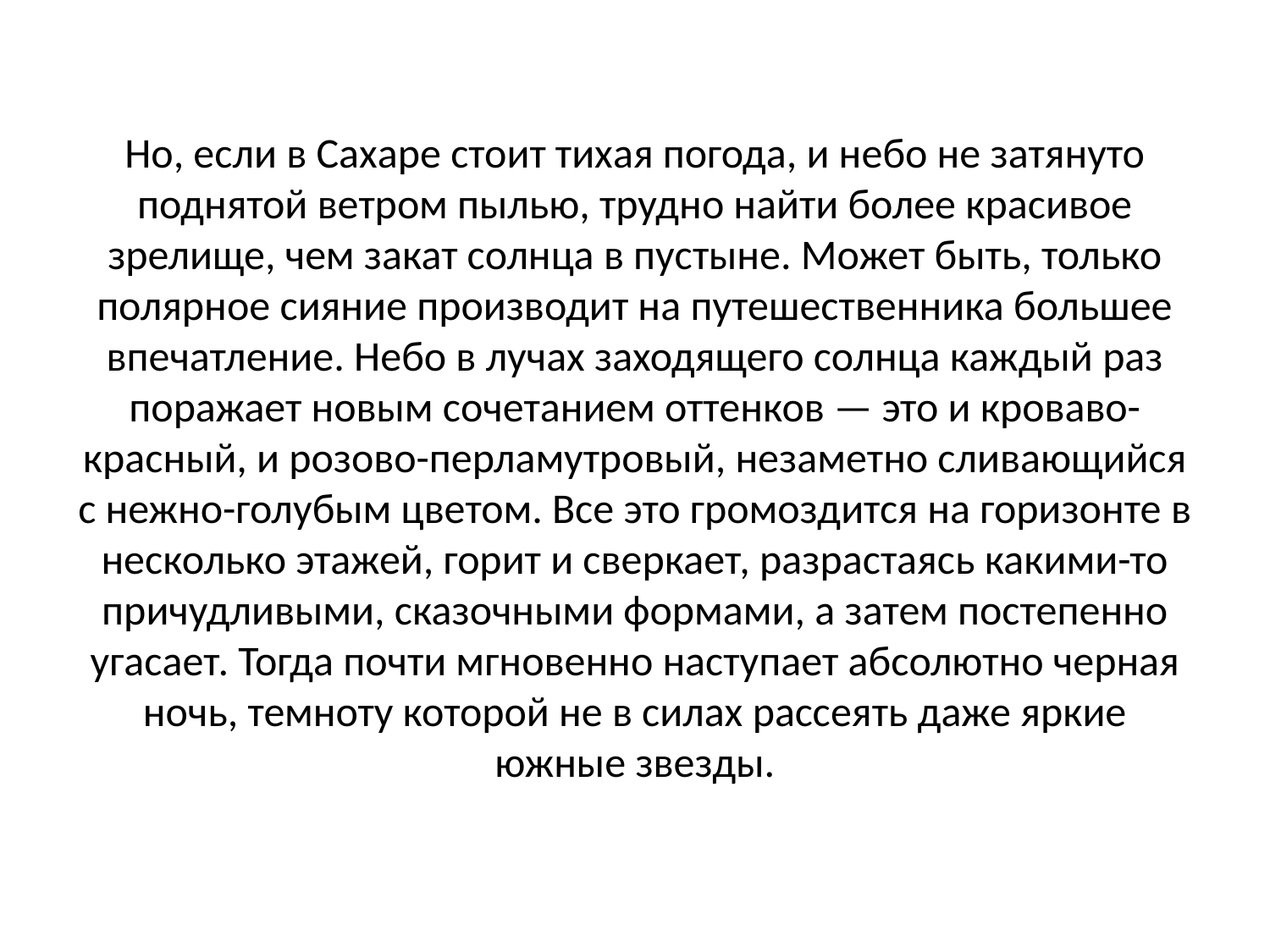

# Но, если в Сахаре стоит тихая погода, и небо не затянуто поднятой ветром пылью, трудно найти более красивое зрелище, чем закат солнца в пустыне. Может быть, только полярное сияние производит на путешественника большее впечатление. Небо в лучах заходящего солнца каждый раз поражает новым сочетанием оттенков — это и кроваво-красный, и розово-перламутровый, незаметно сливающийся с нежно-голубым цветом. Все это громоздится на горизонте в несколько этажей, горит и сверкает, разрастаясь какими-то причудливыми, сказочными формами, а затем постепенно угасает. Тогда почти мгновенно наступает абсолютно черная ночь, темноту которой не в силах рассеять даже яркие южные звезды.